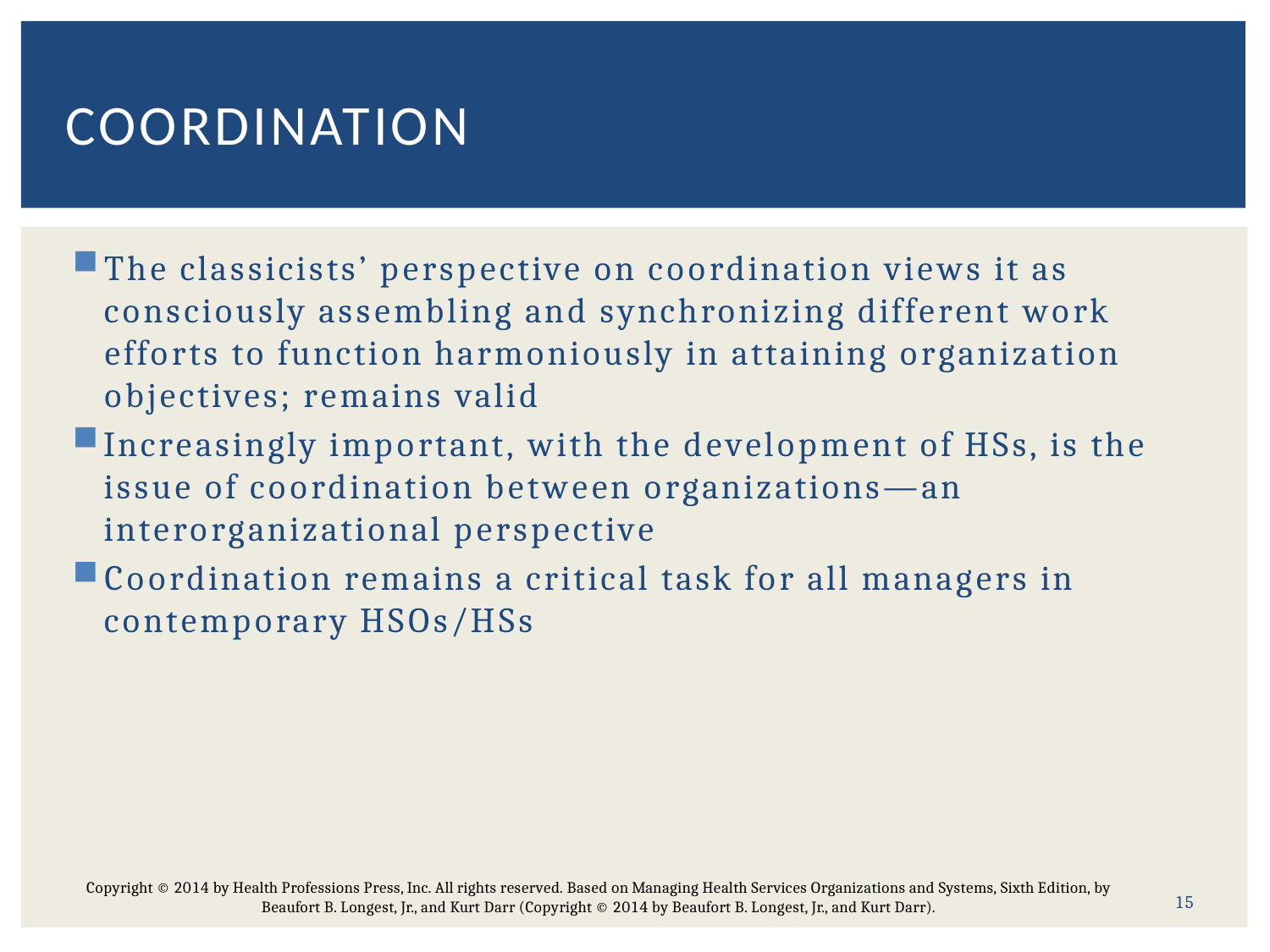

# Coordination
The classicists’ perspective on coordination views it as consciously assembling and synchronizing different work efforts to function harmoniously in attaining organization objectives; remains valid
Increasingly important, with the development of HSs, is the issue of coordination between organizations—an interorganizational perspective
Coordination remains a critical task for all managers in contemporary HSOs/HSs
15